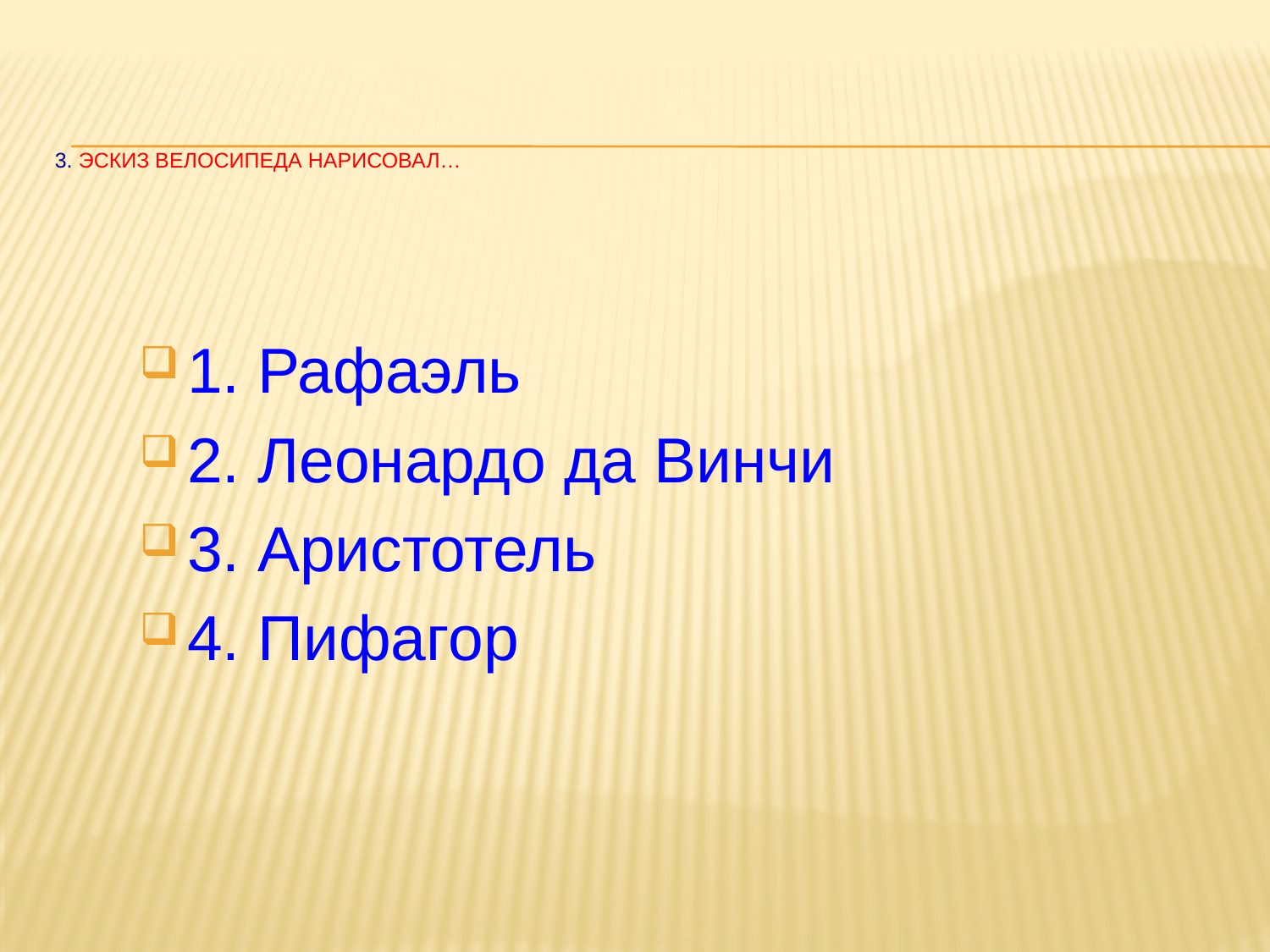

# 3. Эскиз велосипеда нарисовал…
1. Рафаэль
2. Леонардо да Винчи
3. Аристотель
4. Пифагор